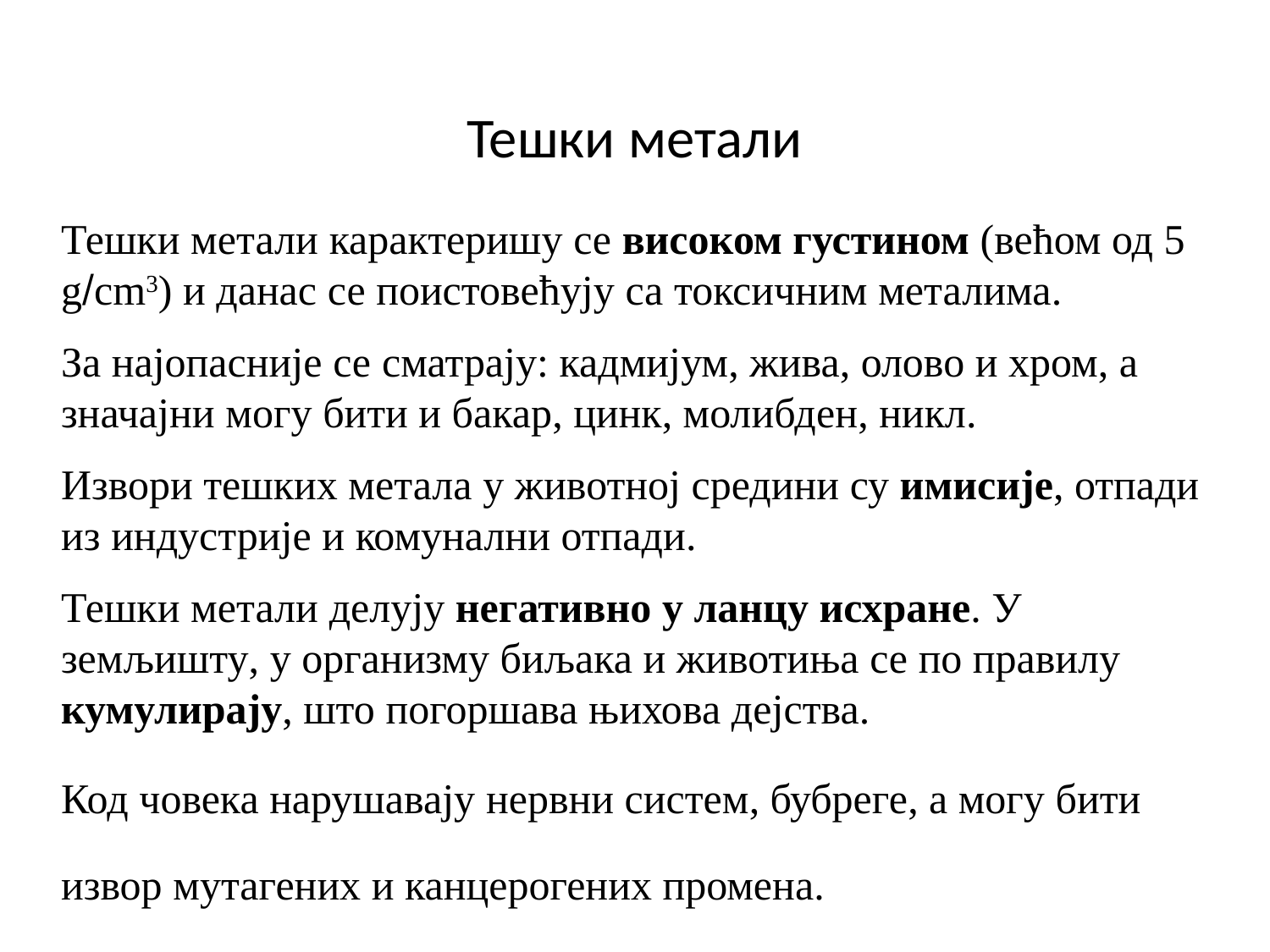

# Тешки метали
Тешки метали карактеришу се високом густином (већом од 5 g/cm3) и данас се поистовећују са токсичним металима.
За најопасније се сматрају: кадмијум, жива, олово и хром, а значајни могу бити и бакар, цинк, молибден, никл.
Извори тешких метала у животној средини су имисије, отпади из индустрије и комунални отпади.
Тешки метали делују негативно у ланцу исхране. У земљишту, у организму биљака и животиња се по правилу кумулирају, што погоршава њихова дејства.
Код човека нарушавају нервни систем, бубреге, а могу бити извор мутагених и канцерогених промена.